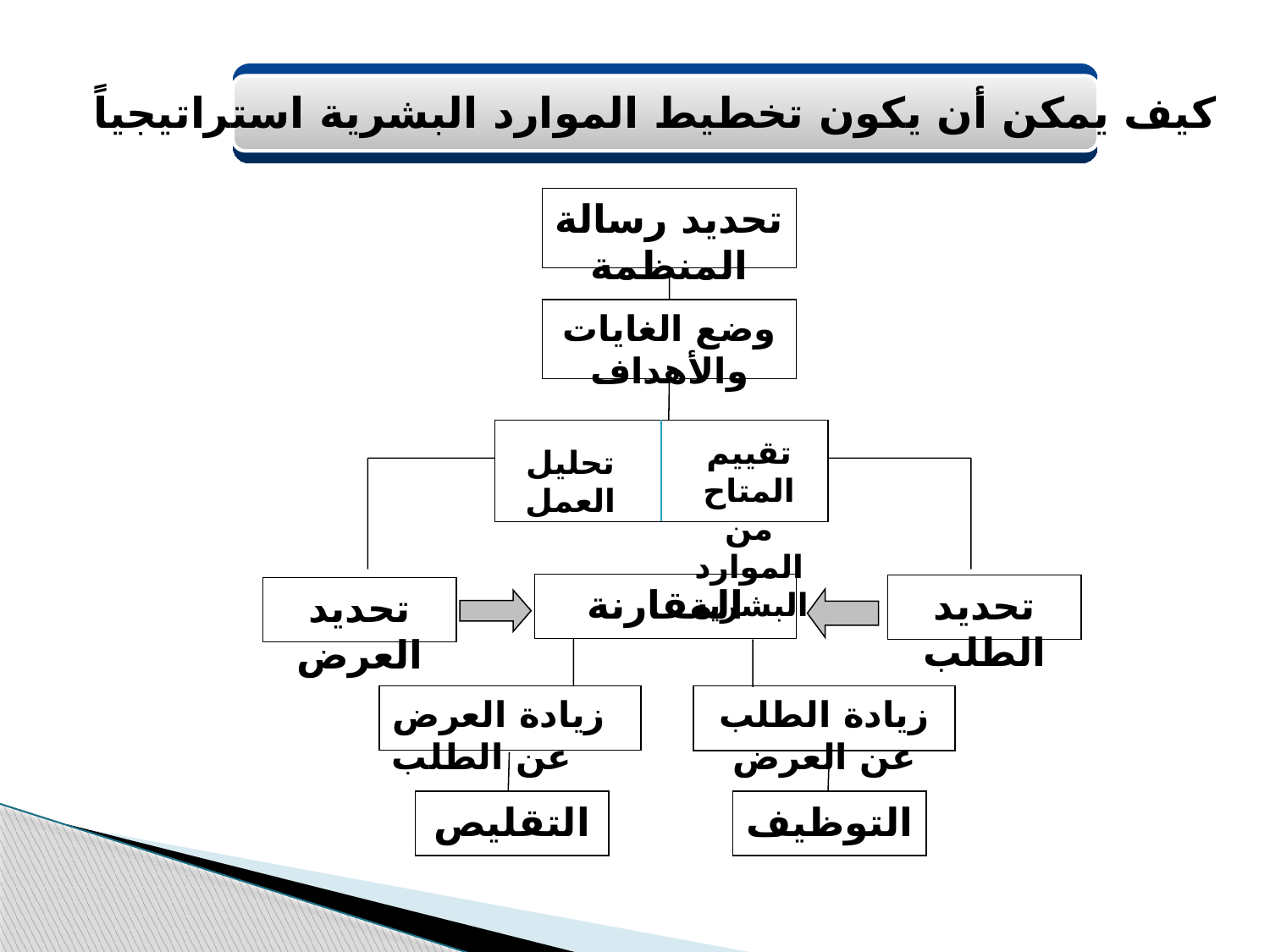

كيف يمكن أن يكون تخطيط الموارد البشرية استراتيجياً
تحديد رسالة المنظمة

وضع الغايات والأهداف

تقييم المتاح من الموارد البشرية
تحليل العمل

المقارنة
تحديد الطلب
تحديد العرض

زيادة العرض عن الطلب
زيادة الطلب عن العرض

التقليص
التوظيف